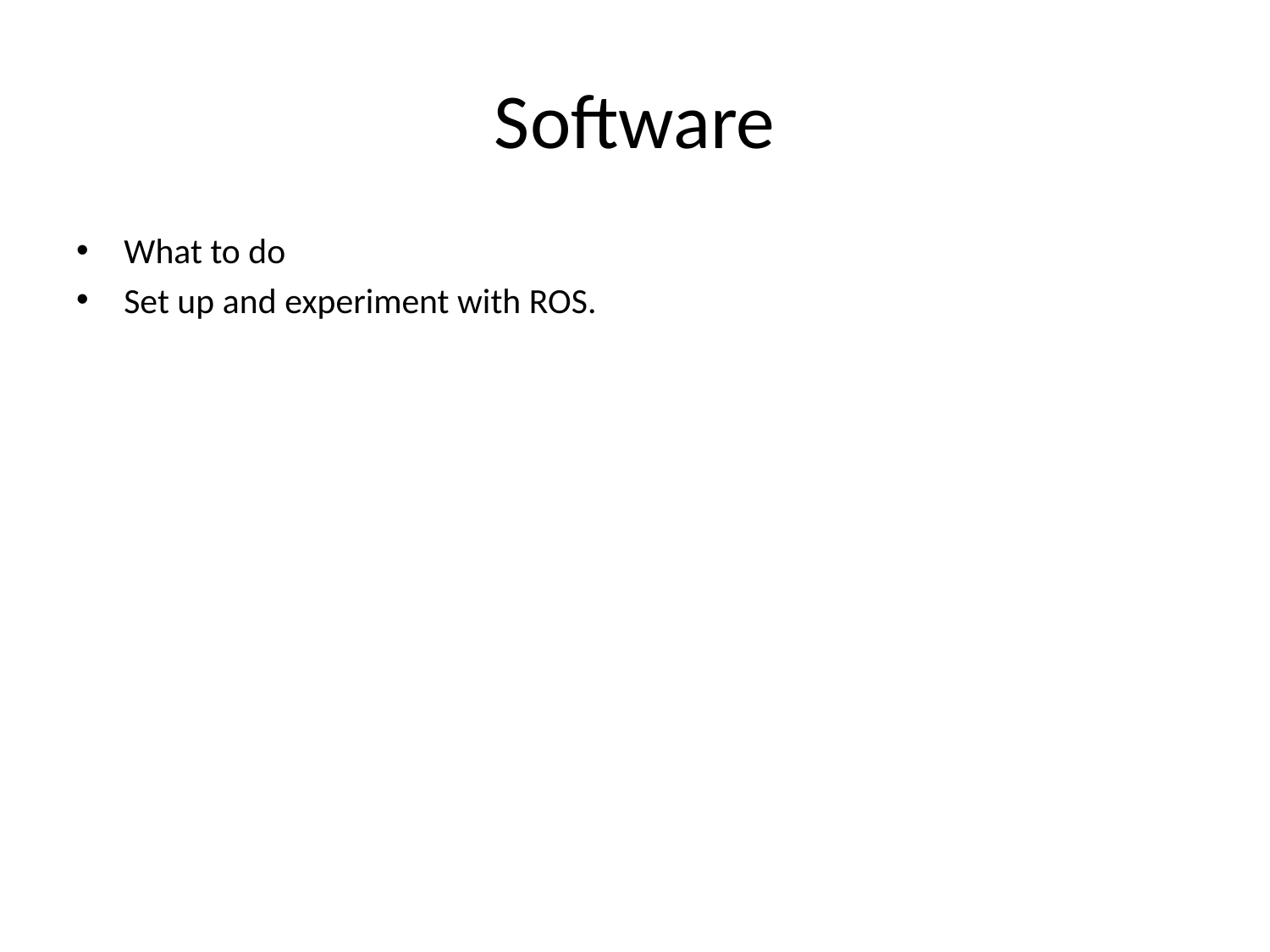

# Software
What to do
Set up and experiment with ROS.